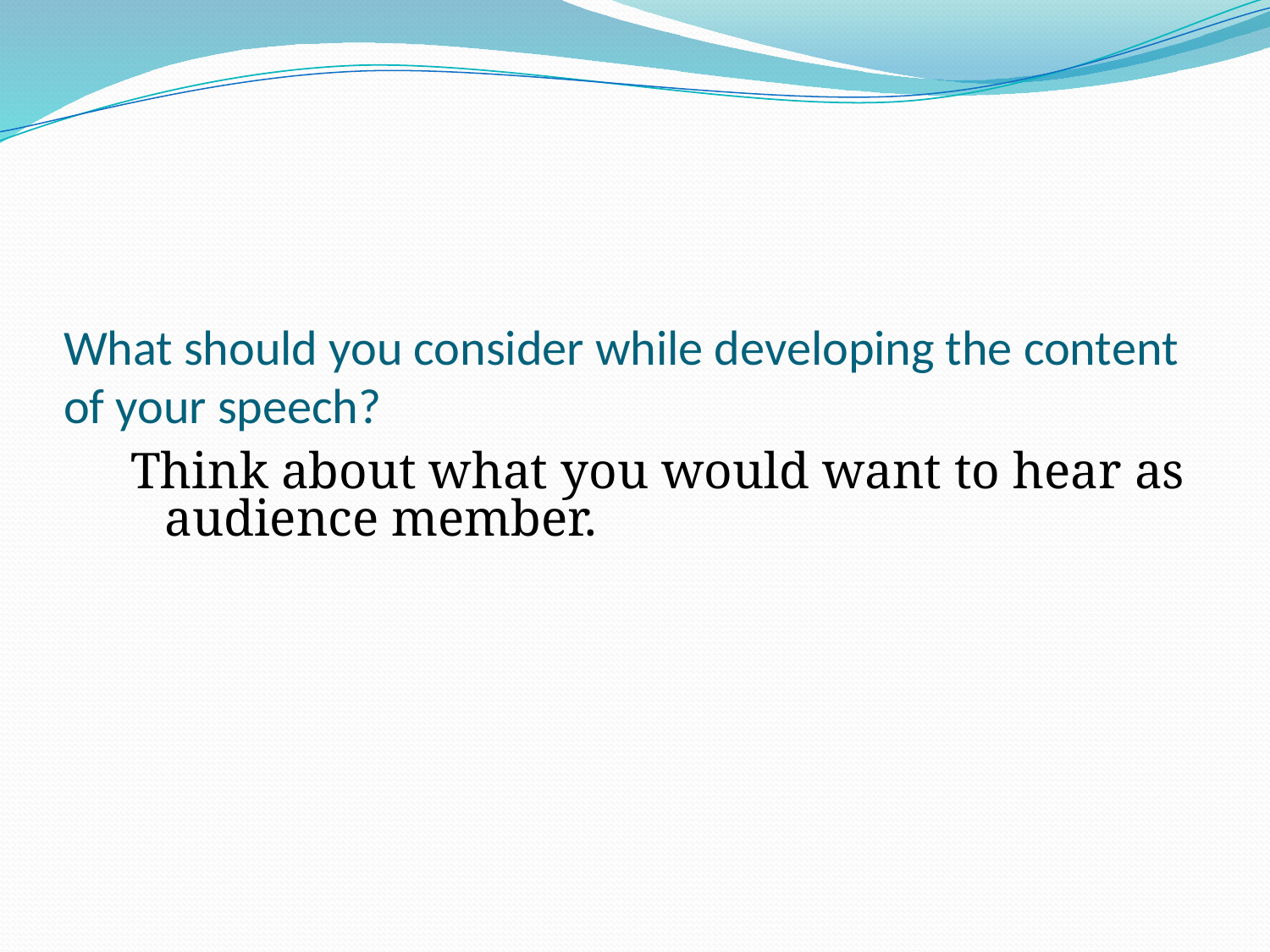

# What should you consider while developing the content of your speech?
Think about what you would want to hear as audience member.